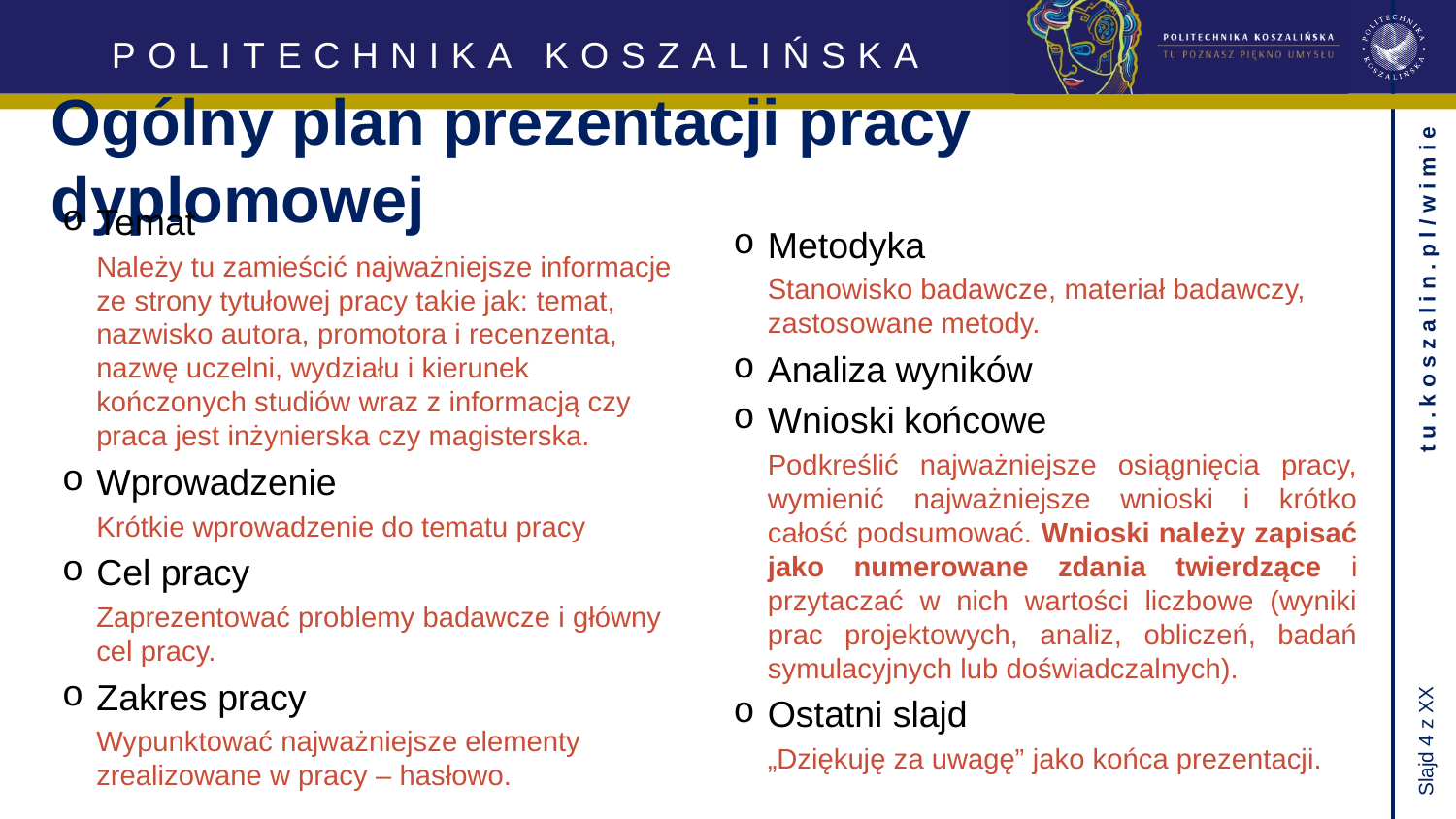

# Ogólny plan prezentacji pracy dyplomowej
Temat
Należy tu zamieścić najważniejsze informacje ze strony tytułowej pracy takie jak: temat, nazwisko autora, promotora i recenzenta, nazwę uczelni, wydziału i kierunek kończonych studiów wraz z informacją czy praca jest inżynierska czy magisterska.
Wprowadzenie
Krótkie wprowadzenie do tematu pracy
Cel pracy
Zaprezentować problemy badawcze i główny cel pracy.
Zakres pracy
Wypunktować najważniejsze elementy zrealizowane w pracy – hasłowo.
Metodyka
Stanowisko badawcze, materiał badawczy, zastosowane metody.
Analiza wyników
Wnioski końcowe
Podkreślić najważniejsze osiągnięcia pracy, wymienić najważniejsze wnioski i krótko całość podsumować. Wnioski należy zapisać jako numerowane zdania twierdzące i przytaczać w nich wartości liczbowe (wyniki prac projektowych, analiz, obliczeń, badań symulacyjnych lub doświadczalnych).
Ostatni slajd
„Dziękuję za uwagę” jako końca prezentacji.